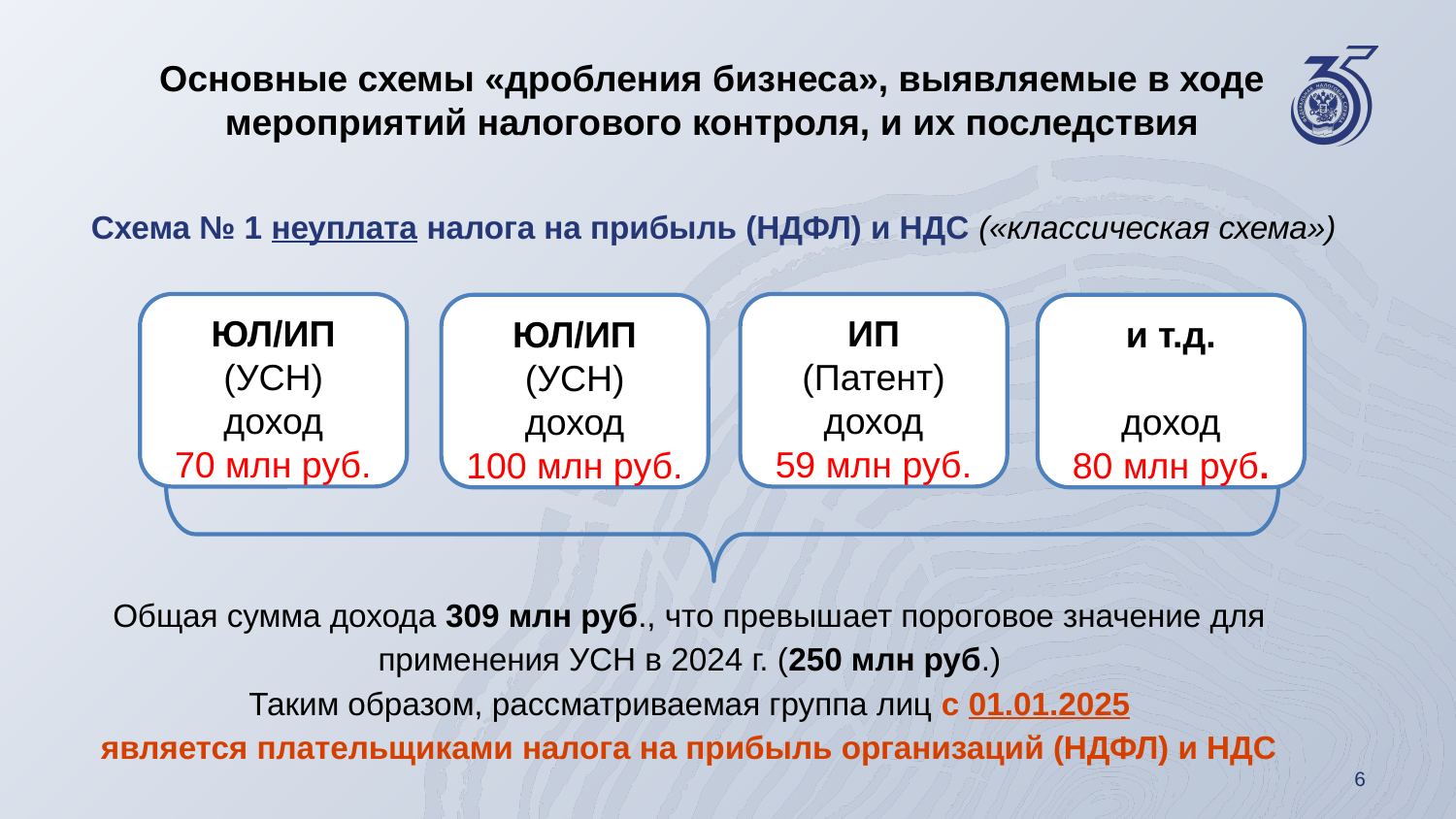

Основные схемы «дробления бизнеса», выявляемые в ходе мероприятий налогового контроля, и их последствия
Схема № 1 неуплата налога на прибыль (НДФЛ) и НДС («классическая схема»)

ЮЛ/ИП
(УСН)
доход
70 млн руб.
ИП
(Патент)
доход
59 млн руб.
ЮЛ/ИП
(УСН)
доход
100 млн руб.
и т.д.

доход
80 млн руб.
Общая сумма дохода 309 млн руб., что превышает пороговое значение для применения УСН в 2024 г. (250 млн руб.)
Таким образом, рассматриваемая группа лиц с 01.01.2025
является плательщиками налога на прибыль организаций (НДФЛ) и НДС

6